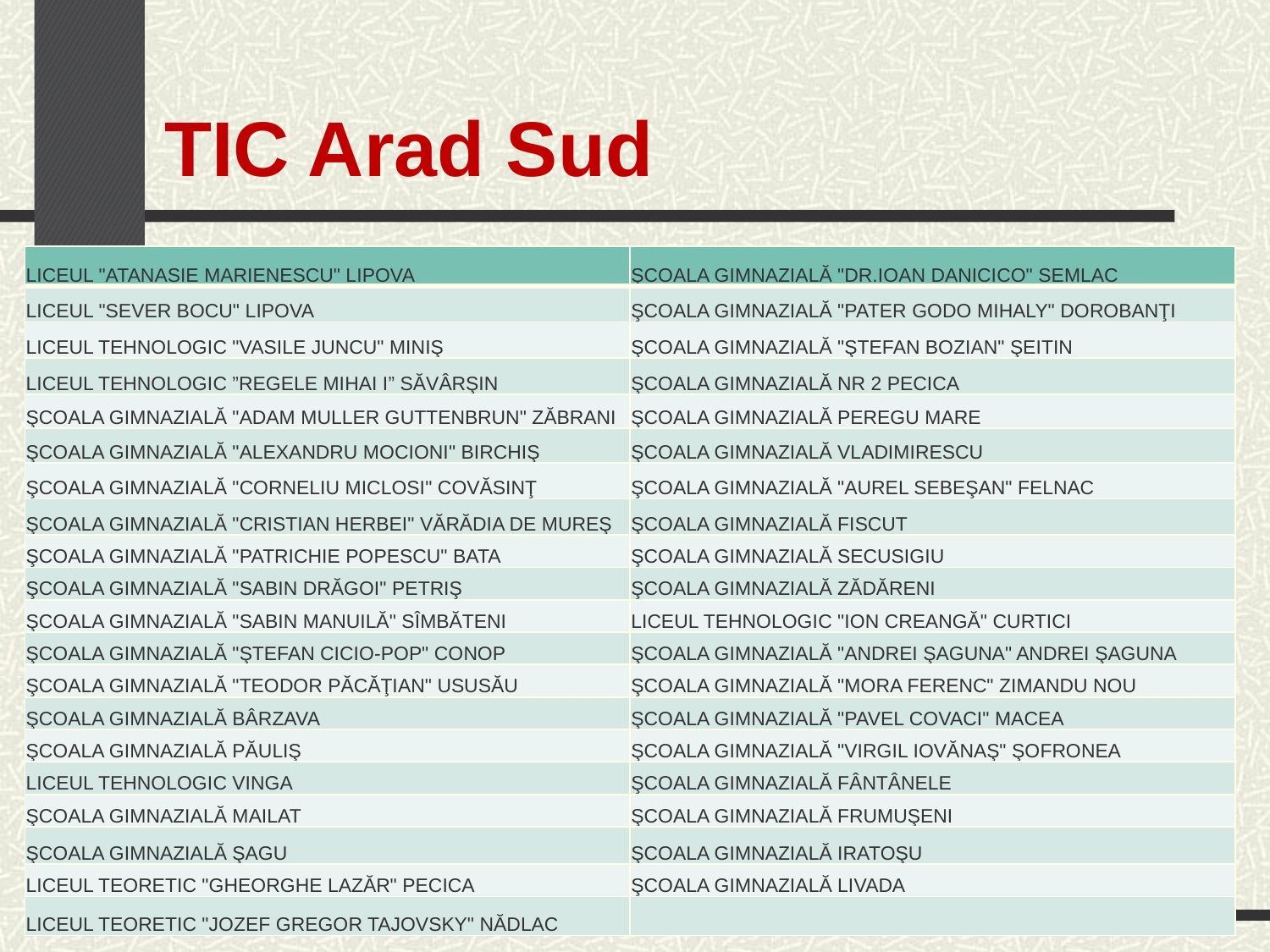

# TIC Arad Sud
| LICEUL "ATANASIE MARIENESCU" LIPOVA | ŞCOALA GIMNAZIALĂ "DR.IOAN DANICICO" SEMLAC |
| --- | --- |
| LICEUL "SEVER BOCU" LIPOVA | ŞCOALA GIMNAZIALĂ "PATER GODO MIHALY" DOROBANŢI |
| LICEUL TEHNOLOGIC "VASILE JUNCU" MINIŞ | ŞCOALA GIMNAZIALĂ "ŞTEFAN BOZIAN" ŞEITIN |
| LICEUL TEHNOLOGIC ”REGELE MIHAI I” SĂVÂRŞIN | ŞCOALA GIMNAZIALĂ NR 2 PECICA |
| ŞCOALA GIMNAZIALĂ "ADAM MULLER GUTTENBRUN" ZĂBRANI | ŞCOALA GIMNAZIALĂ PEREGU MARE |
| ŞCOALA GIMNAZIALĂ "ALEXANDRU MOCIONI" BIRCHIŞ | ŞCOALA GIMNAZIALĂ VLADIMIRESCU |
| ŞCOALA GIMNAZIALĂ "CORNELIU MICLOSI" COVĂSINŢ | ŞCOALA GIMNAZIALĂ "AUREL SEBEŞAN" FELNAC |
| ŞCOALA GIMNAZIALĂ "CRISTIAN HERBEI" VĂRĂDIA DE MUREŞ | ŞCOALA GIMNAZIALĂ FISCUT |
| ŞCOALA GIMNAZIALĂ "PATRICHIE POPESCU" BATA | ŞCOALA GIMNAZIALĂ SECUSIGIU |
| ŞCOALA GIMNAZIALĂ "SABIN DRĂGOI" PETRIŞ | ŞCOALA GIMNAZIALĂ ZĂDĂRENI |
| ŞCOALA GIMNAZIALĂ "SABIN MANUILĂ" SÎMBĂTENI | LICEUL TEHNOLOGIC "ION CREANGĂ" CURTICI |
| ŞCOALA GIMNAZIALĂ "ŞTEFAN CICIO-POP" CONOP | ŞCOALA GIMNAZIALĂ "ANDREI ŞAGUNA" ANDREI ŞAGUNA |
| ŞCOALA GIMNAZIALĂ "TEODOR PĂCĂŢIAN" USUSĂU | ŞCOALA GIMNAZIALĂ "MORA FERENC" ZIMANDU NOU |
| ŞCOALA GIMNAZIALĂ BÂRZAVA | ŞCOALA GIMNAZIALĂ "PAVEL COVACI" MACEA |
| ŞCOALA GIMNAZIALĂ PĂULIŞ | ŞCOALA GIMNAZIALĂ "VIRGIL IOVĂNAŞ" ŞOFRONEA |
| LICEUL TEHNOLOGIC VINGA | ŞCOALA GIMNAZIALĂ FÂNTÂNELE |
| ŞCOALA GIMNAZIALĂ MAILAT | ŞCOALA GIMNAZIALĂ FRUMUŞENI |
| ŞCOALA GIMNAZIALĂ ŞAGU | ŞCOALA GIMNAZIALĂ IRATOŞU |
| LICEUL TEORETIC "GHEORGHE LAZĂR" PECICA | ŞCOALA GIMNAZIALĂ LIVADA |
| LICEUL TEORETIC "JOZEF GREGOR TAJOVSKY" NĂDLAC |  |